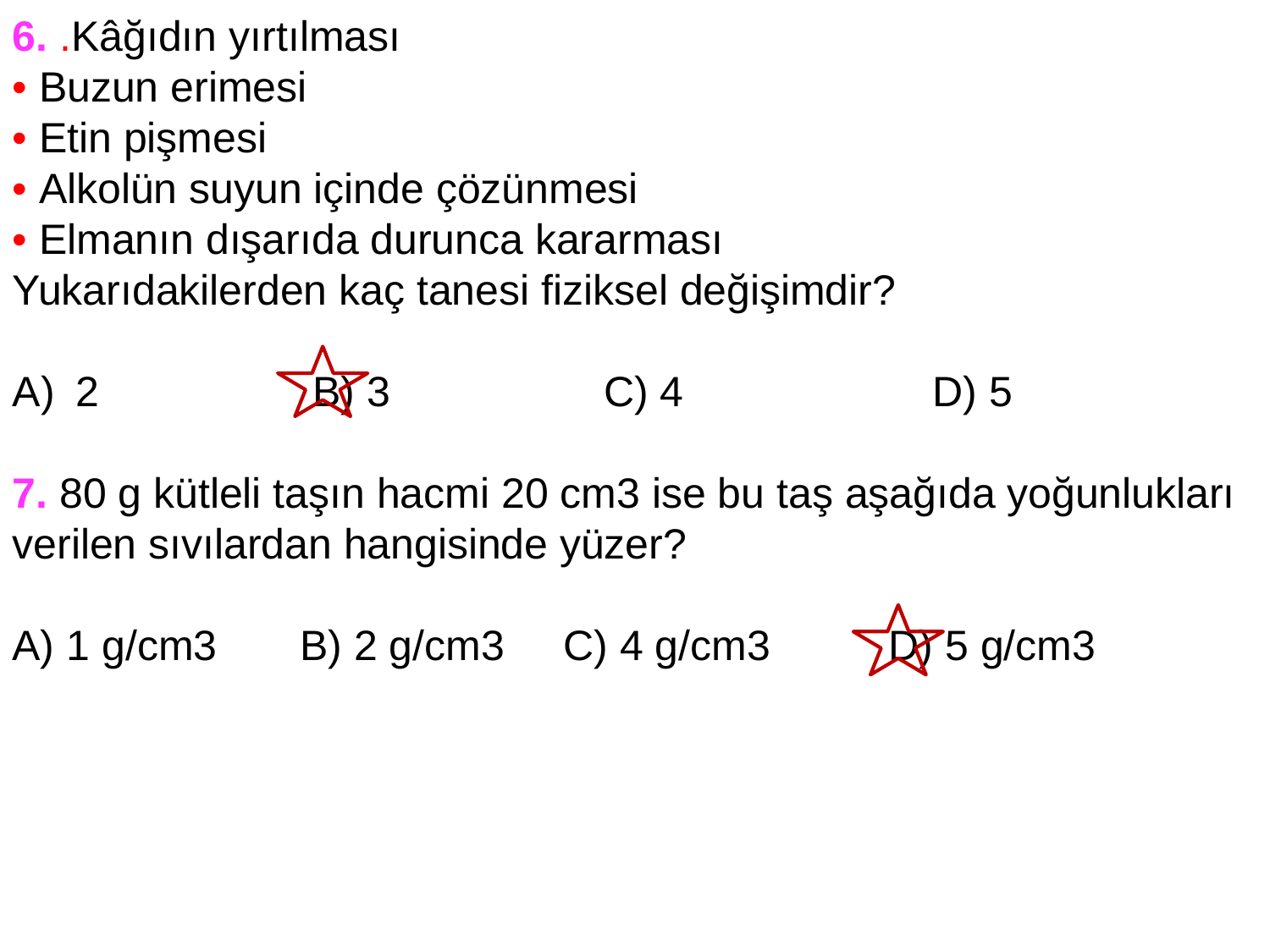

6. .Kâğıdın yırtılması
• Buzun erimesi
• Etin pişmesi
• Alkolün suyun içinde çözünmesi
• Elmanın dışarıda durunca kararması
Yukarıdakilerden kaç tanesi fiziksel değişimdir?

2                  B) 3                  C) 4                     D) 5

7. 80 g kütleli taşın hacmi 20 cm3 ise bu taş aşağıda yoğunlukları verilen sıvılardan hangisinde yüzer?

A) 1 g/cm3       B) 2 g/cm3     C) 4 g/cm3          D) 5 g/cm3